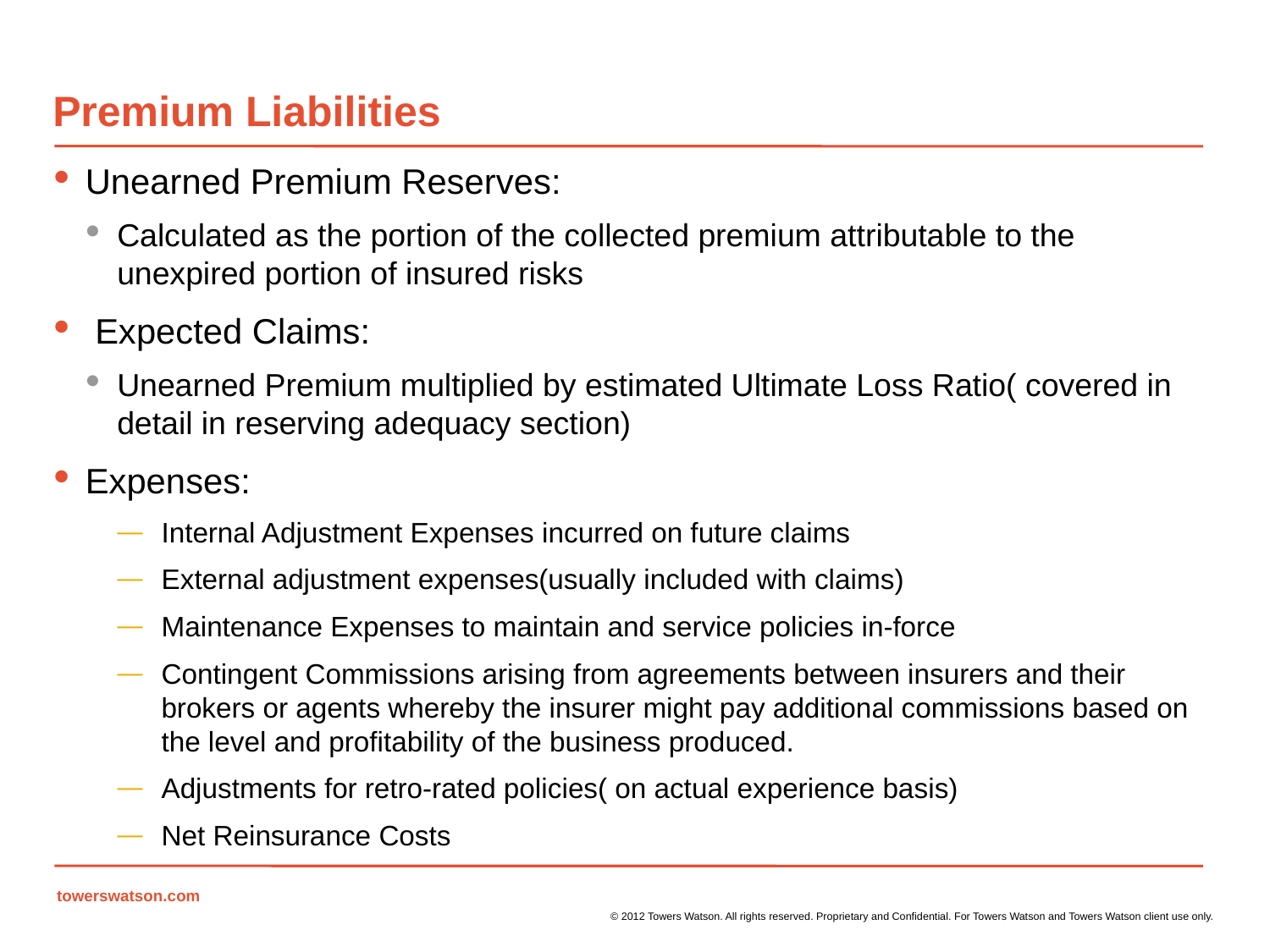

# Premium Liabilities
Unearned Premium Reserves:
Calculated as the portion of the collected premium attributable to the unexpired portion of insured risks
 Expected Claims:
Unearned Premium multiplied by estimated Ultimate Loss Ratio( covered in detail in reserving adequacy section)
Expenses:
Internal Adjustment Expenses incurred on future claims
External adjustment expenses(usually included with claims)
Maintenance Expenses to maintain and service policies in-force
Contingent Commissions arising from agreements between insurers and their brokers or agents whereby the insurer might pay additional commissions based on the level and profitability of the business produced.
Adjustments for retro-rated policies( on actual experience basis)
Net Reinsurance Costs